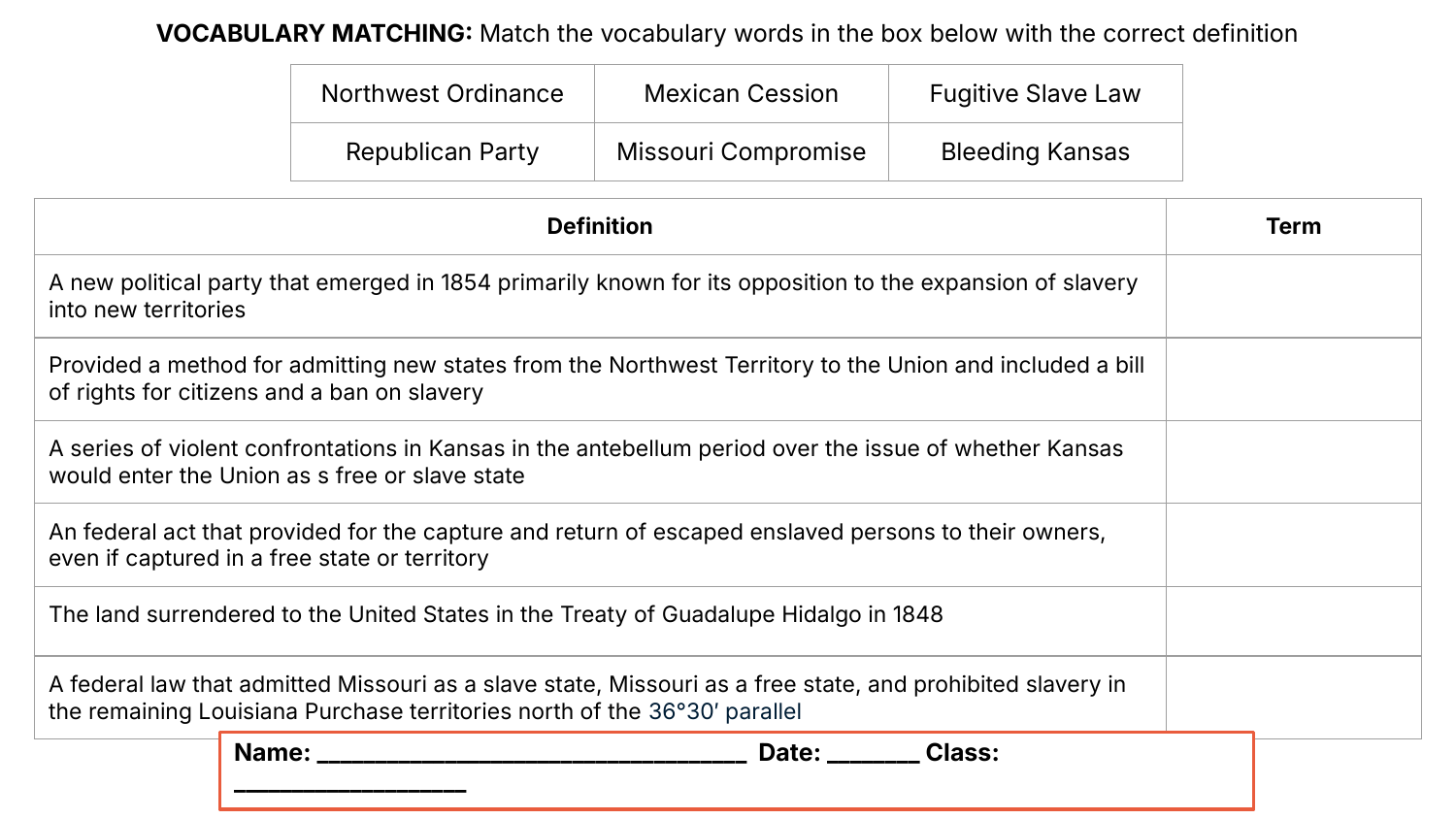

VOCABULARY MATCHING: Match the vocabulary words in the box below with the correct definition

| Northwest Ordinance | Mexican Cession | Fugitive Slave Law |
| --- | --- | --- |
| Republican Party | Missouri Compromise | Bleeding Kansas |
| Definition | Term |
| --- | --- |
| A new political party that emerged in 1854 primarily known for its opposition to the expansion of slavery into new territories |  |
| Provided a method for admitting new states from the Northwest Territory to the Union and included a bill of rights for citizens and a ban on slavery |  |
| A series of violent confrontations in Kansas in the antebellum period over the issue of whether Kansas would enter the Union as s free or slave state |  |
| An federal act that provided for the capture and return of escaped enslaved persons to their owners, even if captured in a free state or territory |  |
| The land surrendered to the United States in the Treaty of Guadalupe Hidalgo in 1848 |  |
| A federal law that admitted Missouri as a slave state, Missouri as a free state, and prohibited slavery in the remaining Louisiana Purchase territories north of the 36°30′ parallel |  |
Name: _____________________________________  Date: ________ Class: ____________________